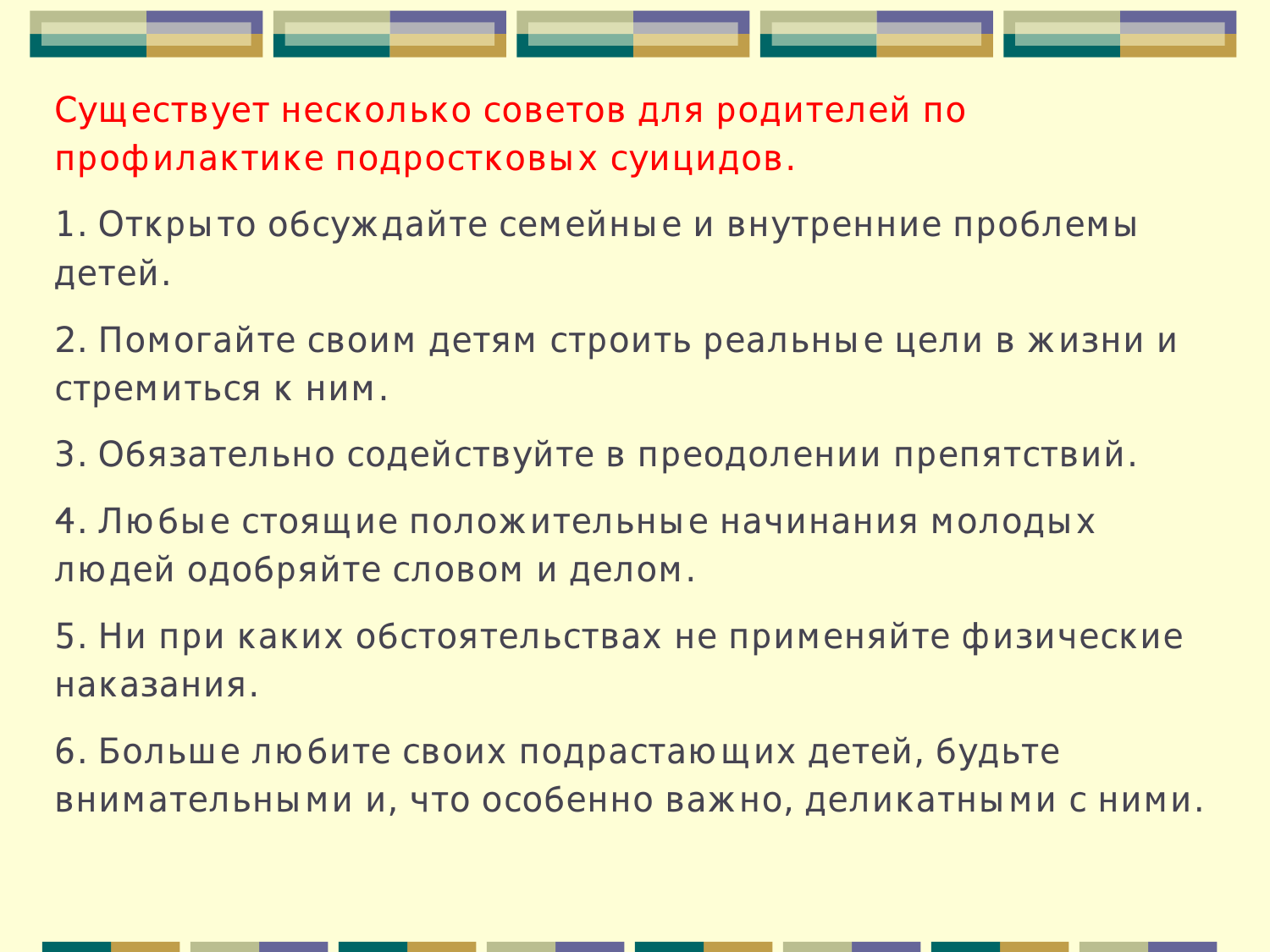

Существует несколько советов для родителей по профилактике подростковых суицидов.
1. Открыто обсуждайте семейные и внутренние проблемы детей.
2. Помогайте своим детям строить реальные цели в жизни и стремиться к ним.
3. Обязательно содействуйте в преодолении препятствий.
4. Любые стоящие положительные начинания молодых людей одобряйте словом и делом.
5. Ни при каких обстоятельствах не применяйте физические наказания.
6. Больше любите своих подрастающих детей, будьте внимательными и, что особенно важно, деликатными с ними.